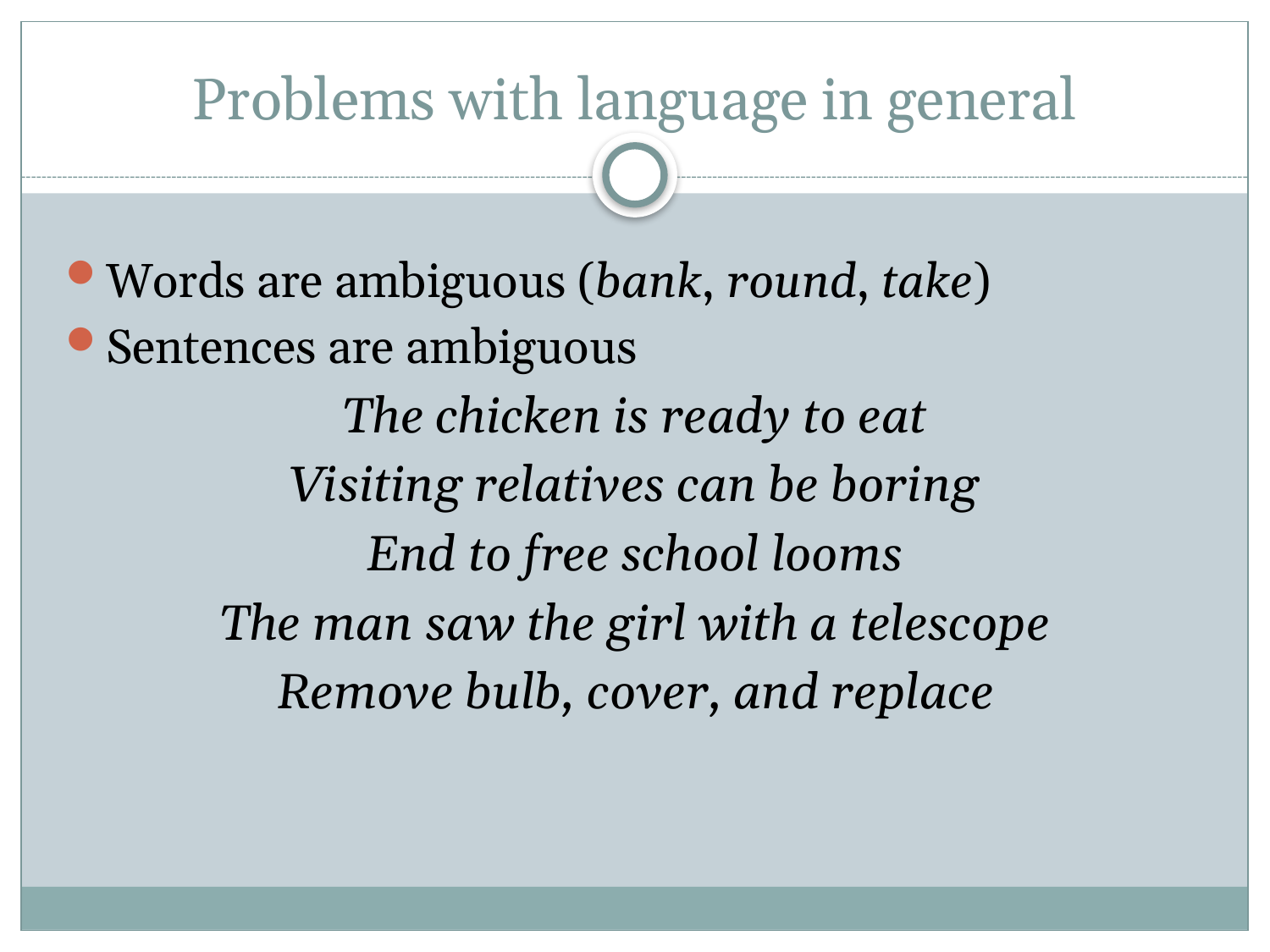

# Problems with language in general
Words are ambiguous (bank, round, take)
Sentences are ambiguous
The chicken is ready to eat
Visiting relatives can be boring
End to free school looms
The man saw the girl with a telescope
Remove bulb, cover, and replace